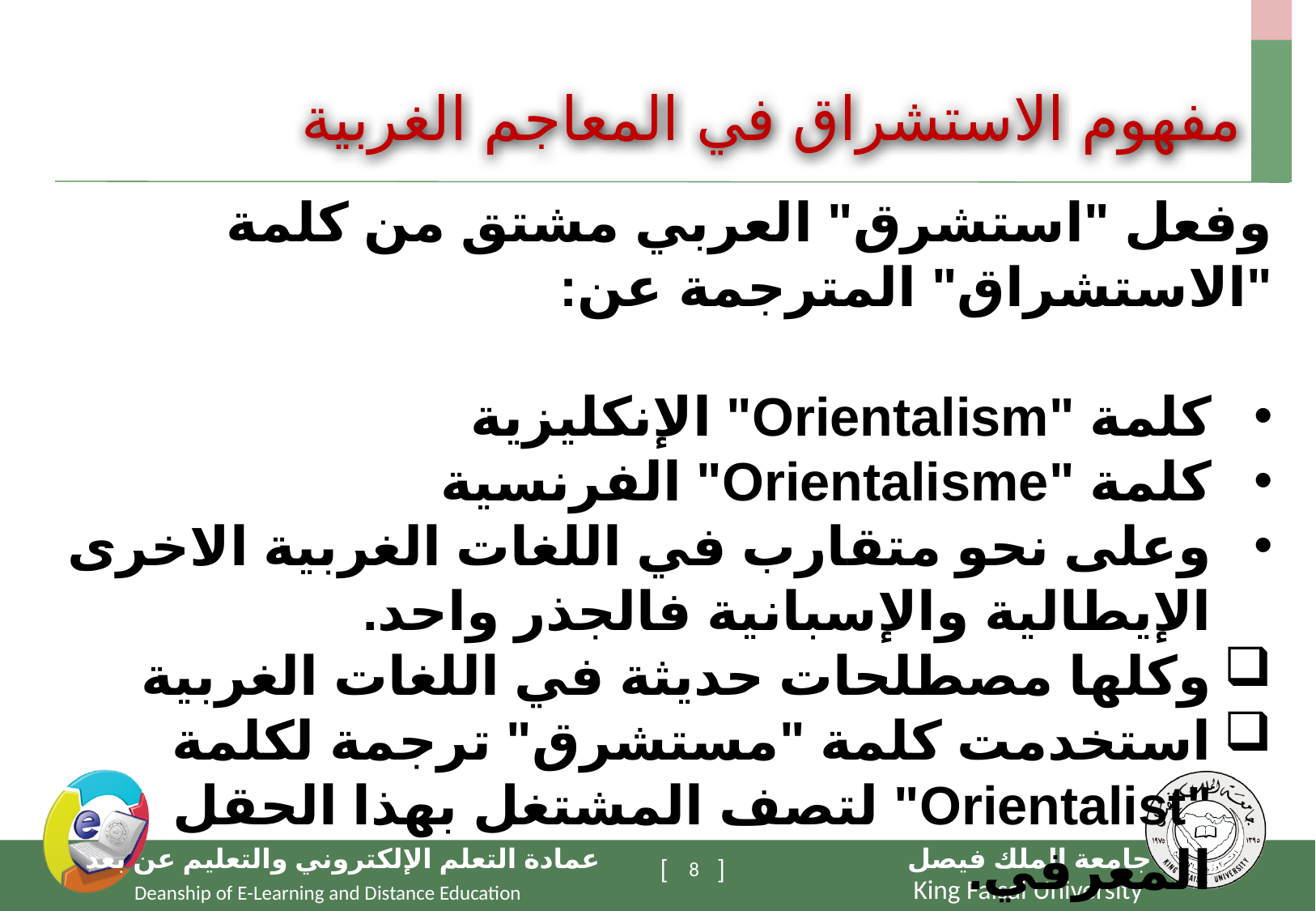

مفهوم الاستشراق في المعاجم الغربية
وفعل "استشرق" العربي مشتق من كلمة "الاستشراق" المترجمة عن:

كلمة "Orientalism" الإنكليزية
كلمة "Orientalisme" الفرنسية
وعلى نحو متقارب في اللغات الغربية الاخرى الإيطالية والإسبانية فالجذر واحد.
وكلها مصطلحات حديثة في اللغات الغربية
استخدمت كلمة "مستشرق" ترجمة لكلمة "Orientalist" لتصف المشتغل بهذا الحقل المعرفي.
8